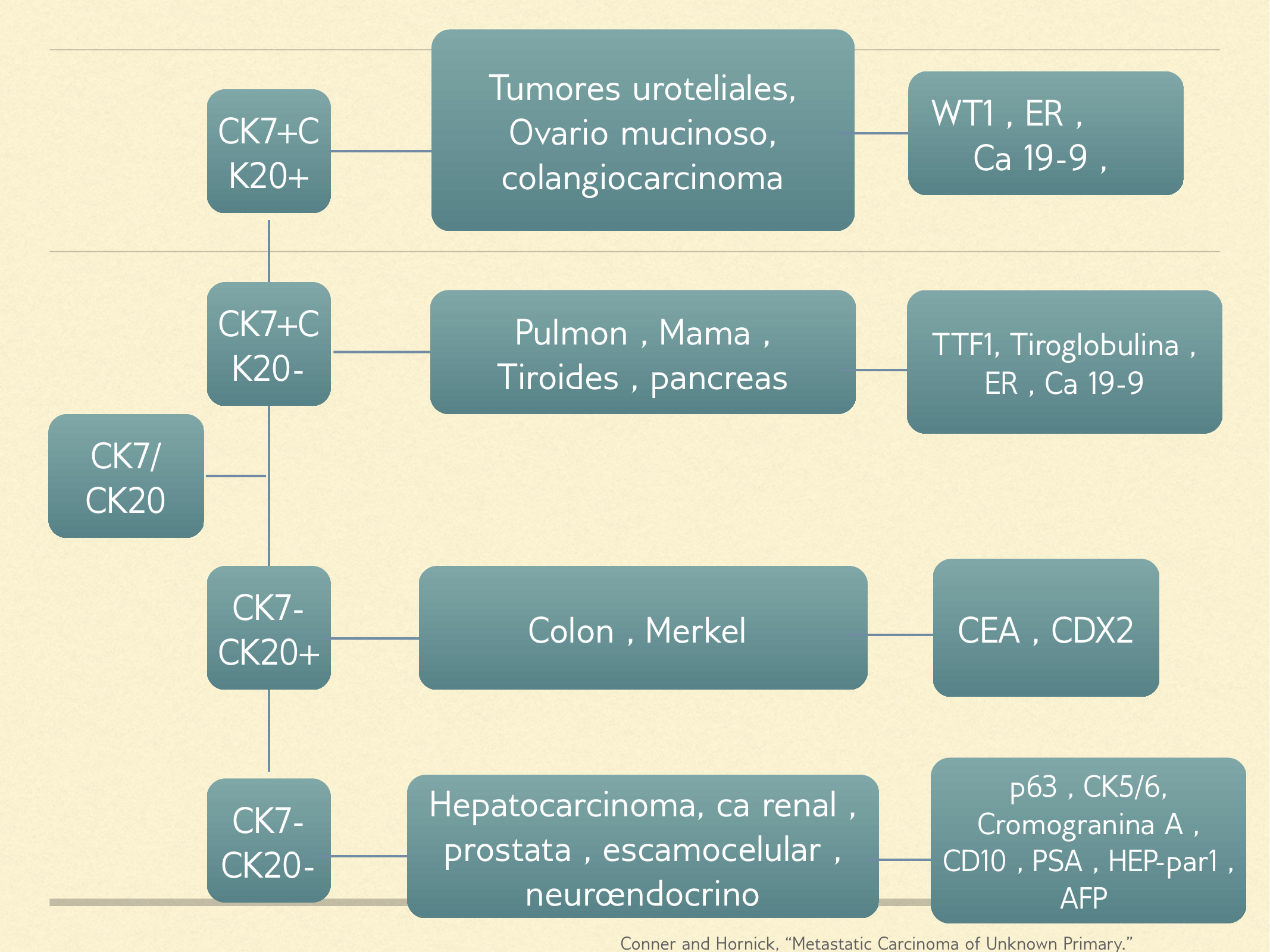

Tumores uroteliales, Ovario mucinoso, colangiocarcinoma
WT1 , ER ,        Ca 19-9 ,
CK7+CK20+

CK7+CK20-
Pulmon , Mama , Tiroides , pancreas
TTF1, Tiroglobulina , ER , Ca 19-9

CK7/CK20

CEA , CDX2
CK7-CK20+
Colon , Merkel

p63 , CK5/6, Cromogranina A , CD10 , PSA , HEP-par1 , AFP
Hepatocarcinoma, ca renal , prostata , escamocelular , neuroendocrino
CK7-CK20-

Conner and Hornick, “Metastatic Carcinoma of Unknown Primary.”